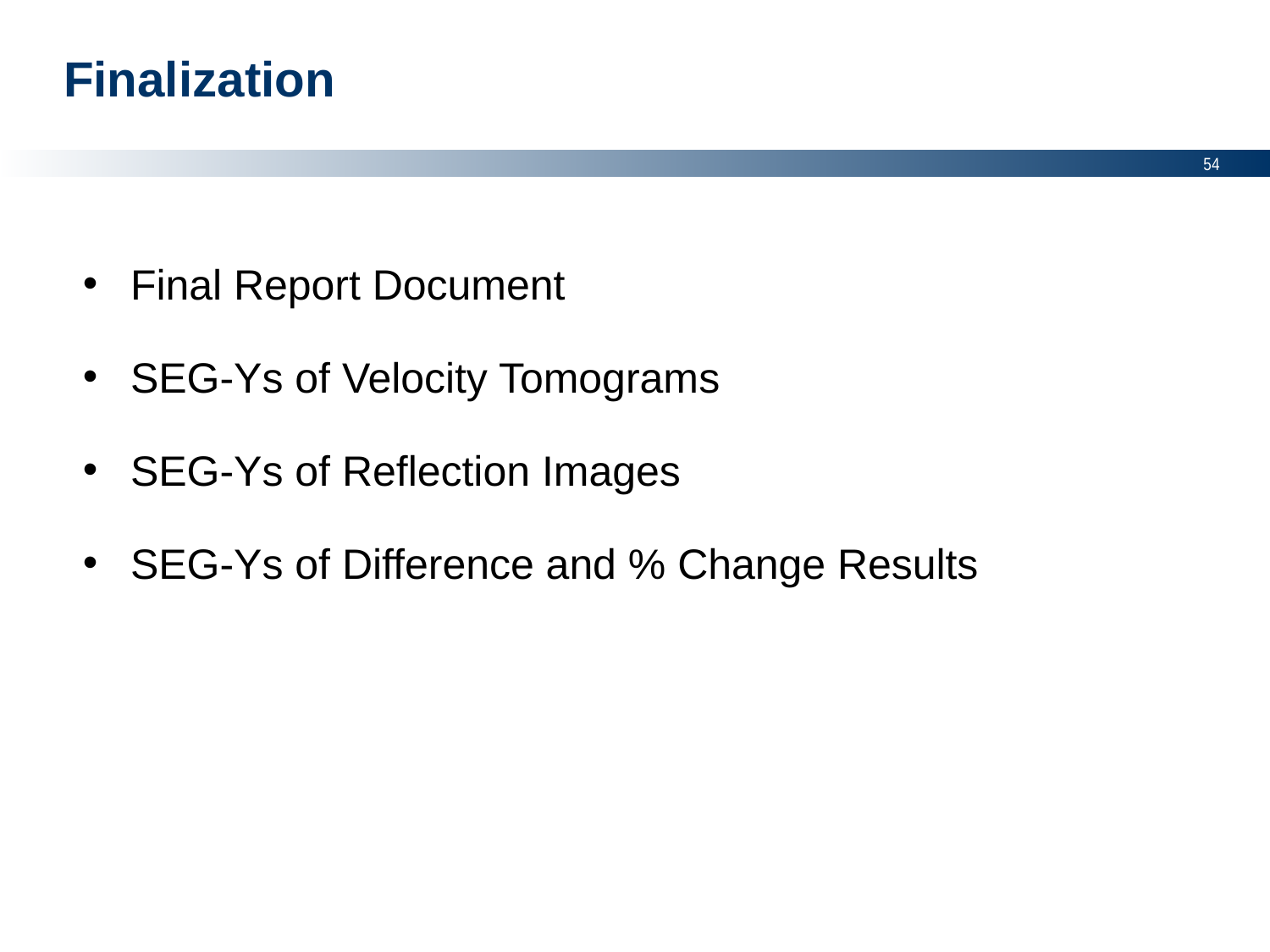

Finalization
Final Report Document
SEG-Ys of Velocity Tomograms
SEG-Ys of Reflection Images
SEG-Ys of Difference and % Change Results